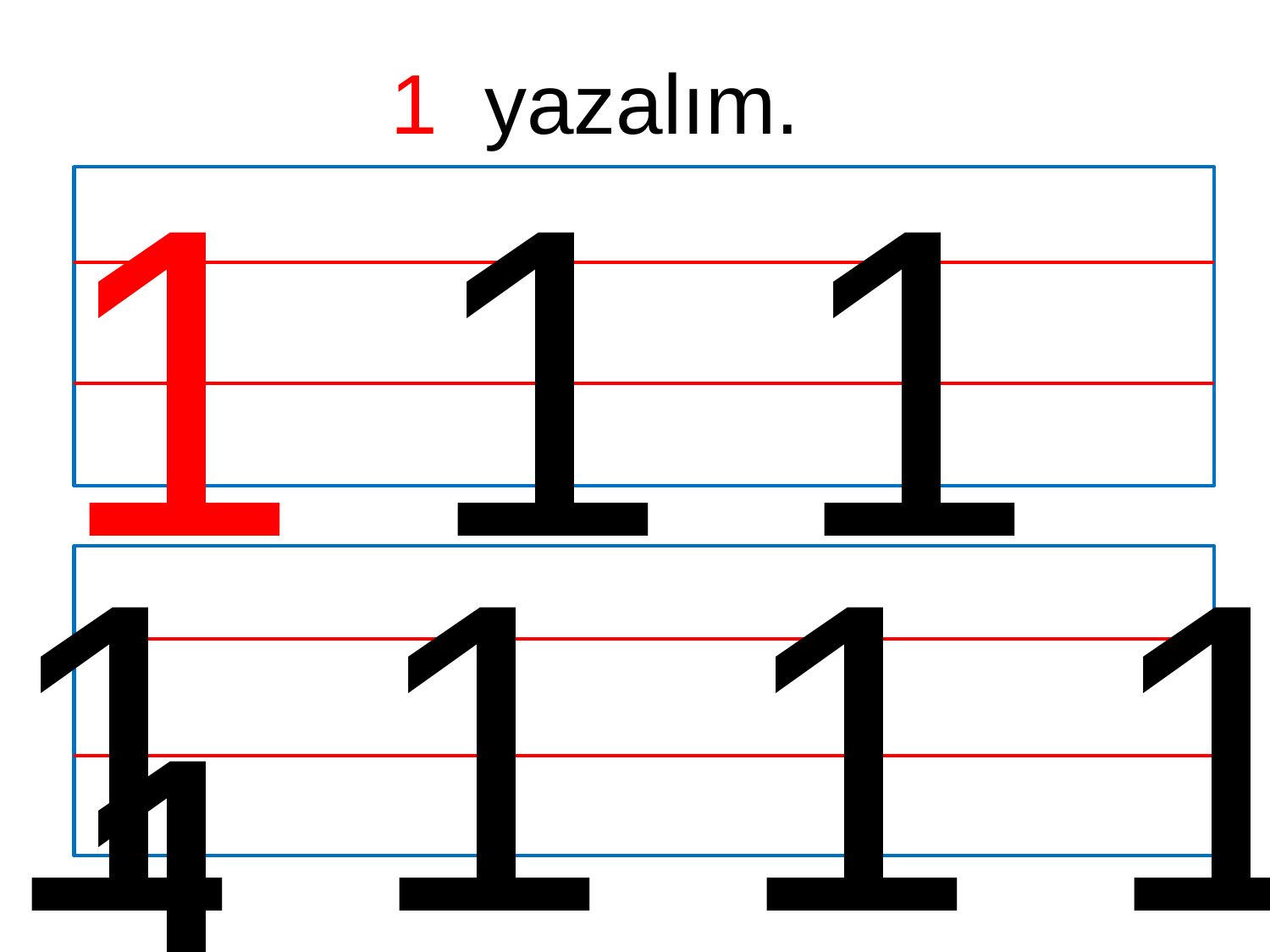

1  yazalım.
1 1 1 1

1 1 1 1